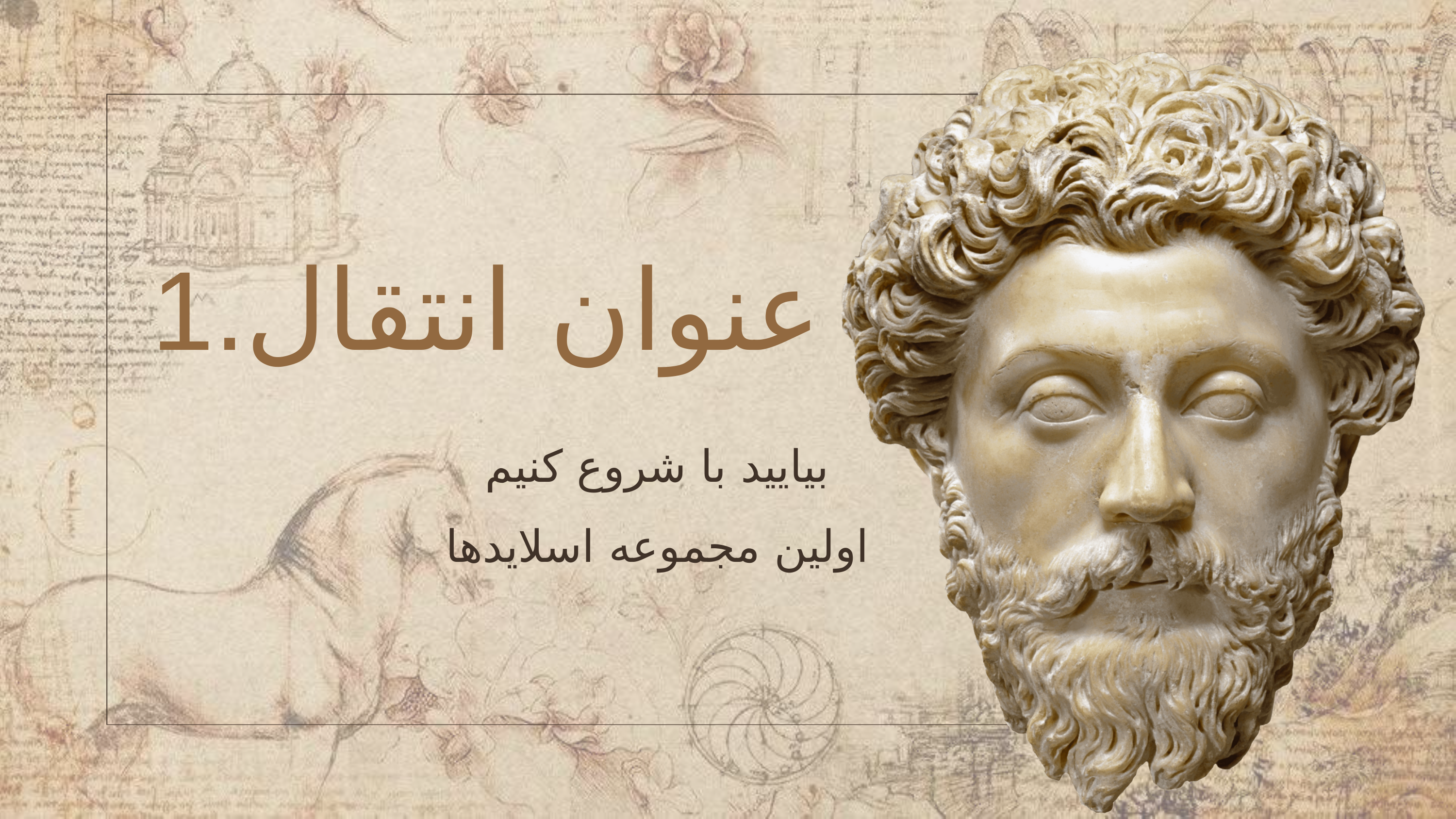

1.عنوان انتقال

بیایید با شروع کنیم
اولین مجموعه اسلایدها